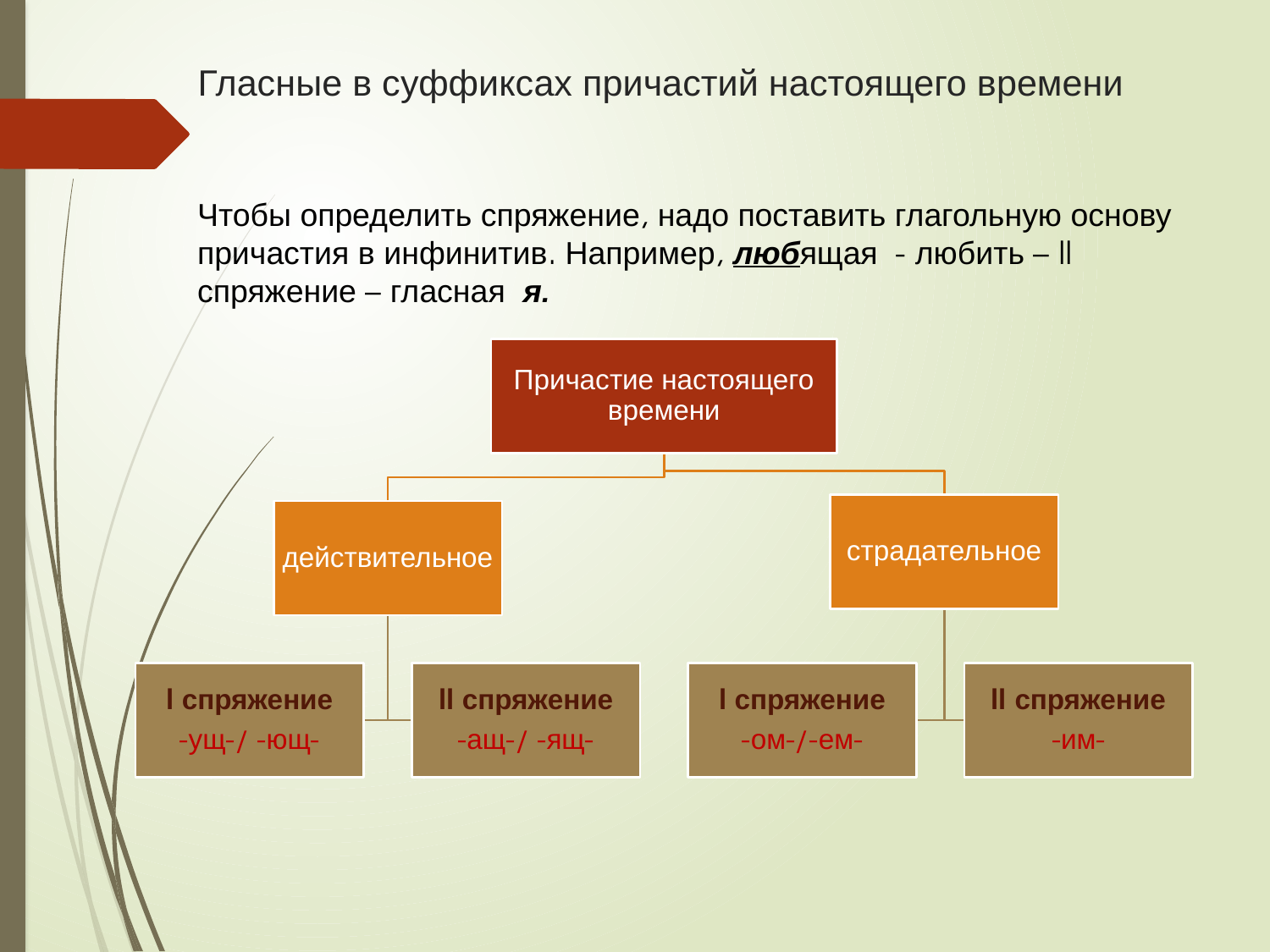

# Гласные в суффиксах причастий настоящего времени
Чтобы определить спряжение, надо поставить глагольную основу причастия в инфинитив. Например, любящая  - любить – II спряжение – гласная  я.
Причастие настоящего времени
действительное
I спряжение
-ущ-/ -ющ-
II спряжение
-ащ-/ -ящ-
страдательное
I спряжение
-ом-/-ем-
II спряжение
-им-